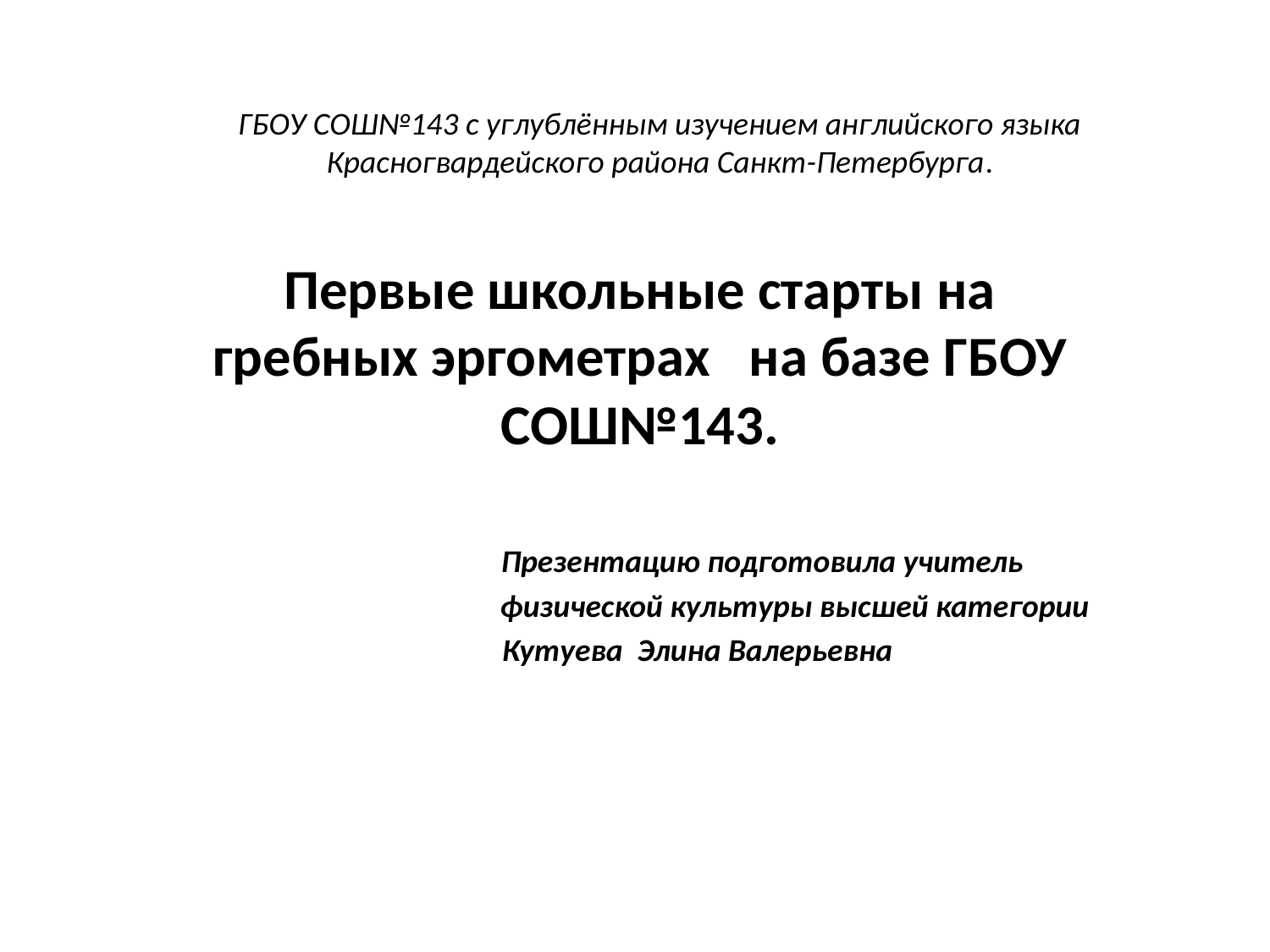

# ГБОУ СОШ№143 с углублённым изучением английского языка Красногвардейского района Санкт-Петербурга.
Первые школьные старты на гребных эргометрах   на базе ГБОУ СОШ№143.

                                  Презентацию подготовила учитель
                                           физической культуры высшей категории
                Кутуева  Элина Валерьевна